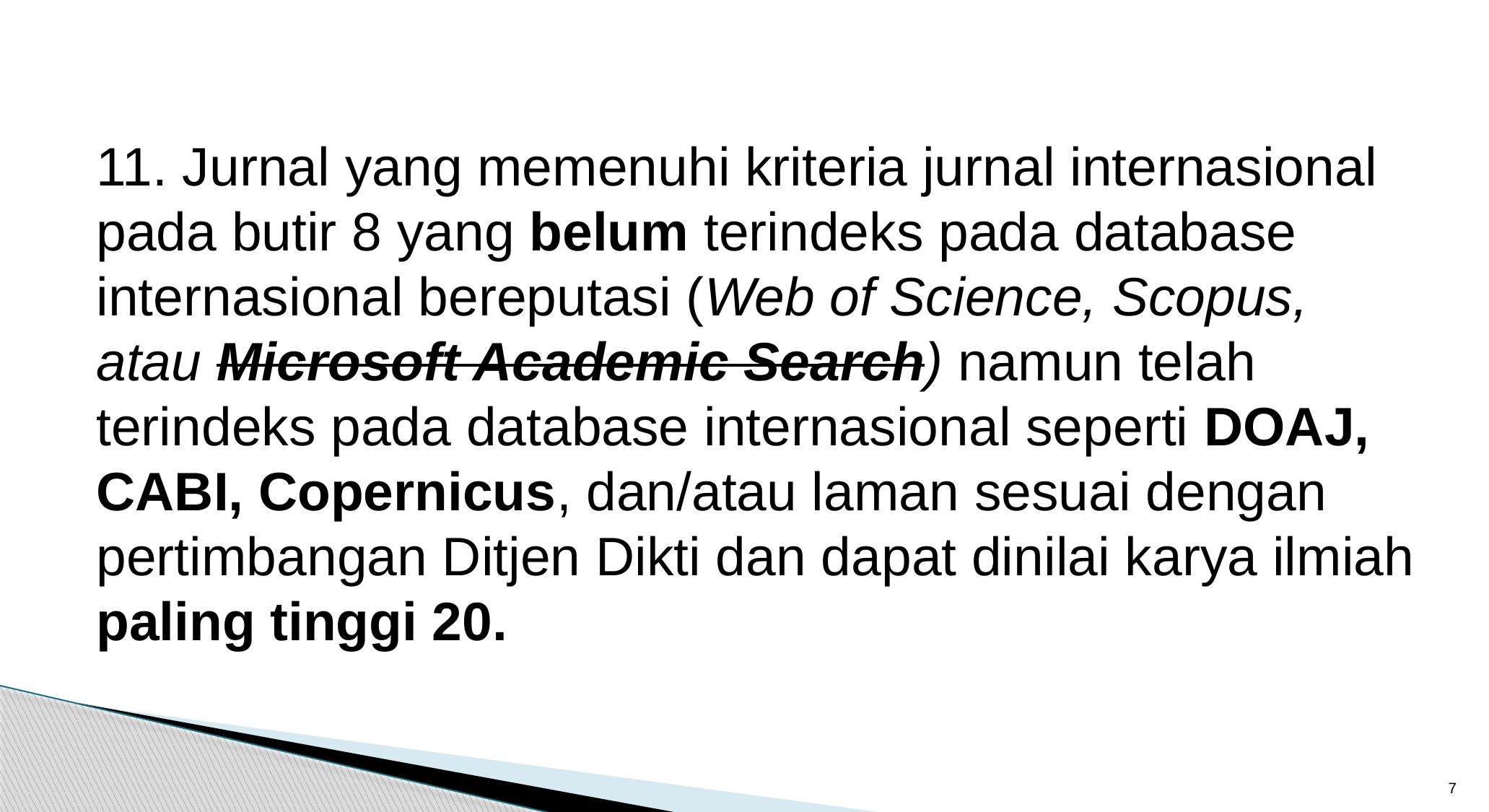

11. Jurnal yang memenuhi kriteria jurnal internasional pada butir 8 yang belum terindeks pada database internasional bereputasi (Web of Science, Scopus, atau Microsoft Academic Search) namun telah terindeks pada database internasional seperti DOAJ, CABI, Copernicus, dan/atau laman sesuai dengan pertimbangan Ditjen Dikti dan dapat dinilai karya ilmiah paling tinggi 20.
7